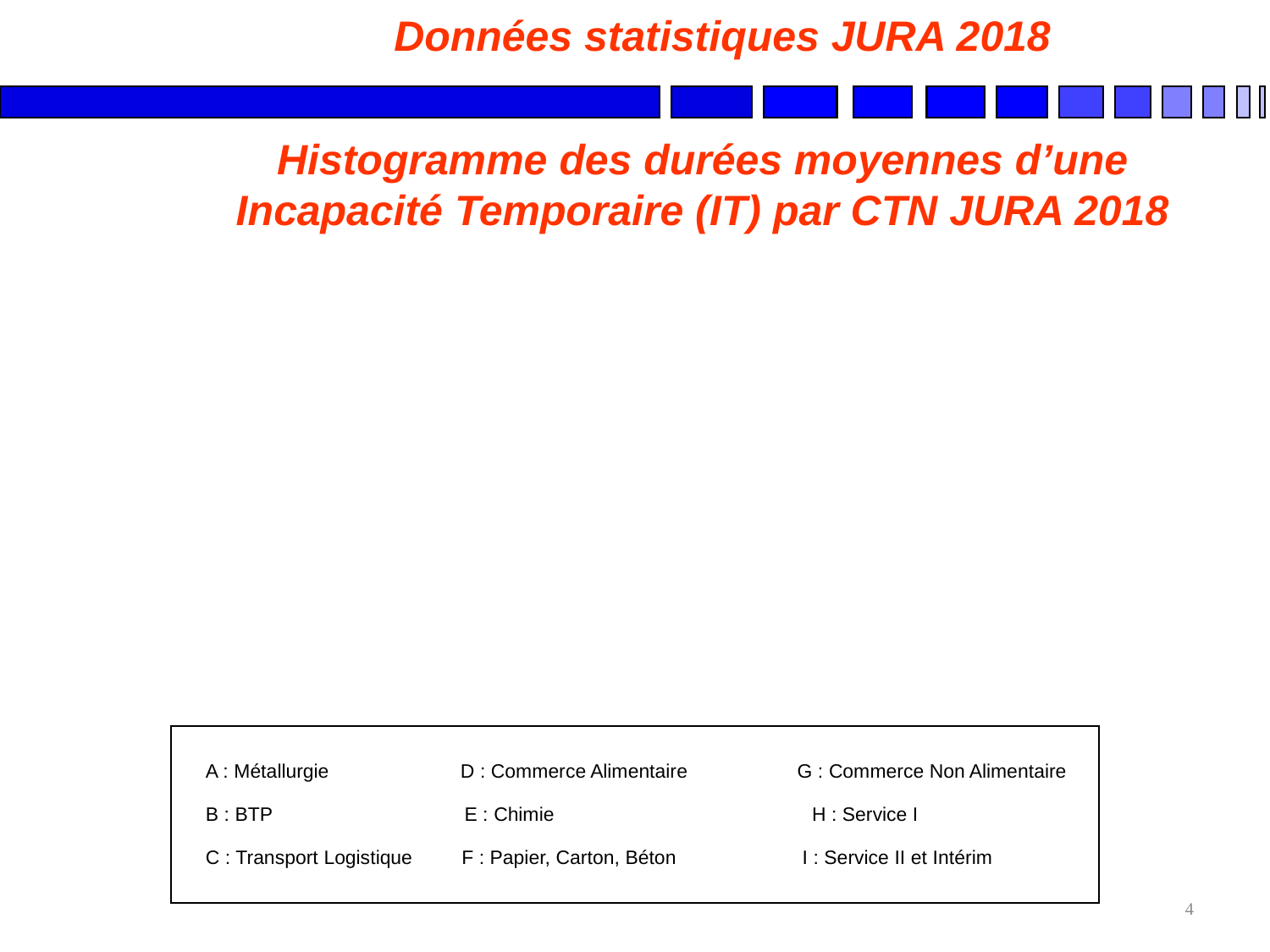

Données statistiques JURA 2018

Histogramme des durées moyennes d’une Incapacité Temporaire (IT) par CTN JURA 2018

| A : Métallurgie D : Commerce Alimentaire G : Commerce Non Alimentaire B : BTP E : Chimie H : Service I C : Transport Logistique F : Papier, Carton, Béton I : Service II et Intérim |
| --- |

4